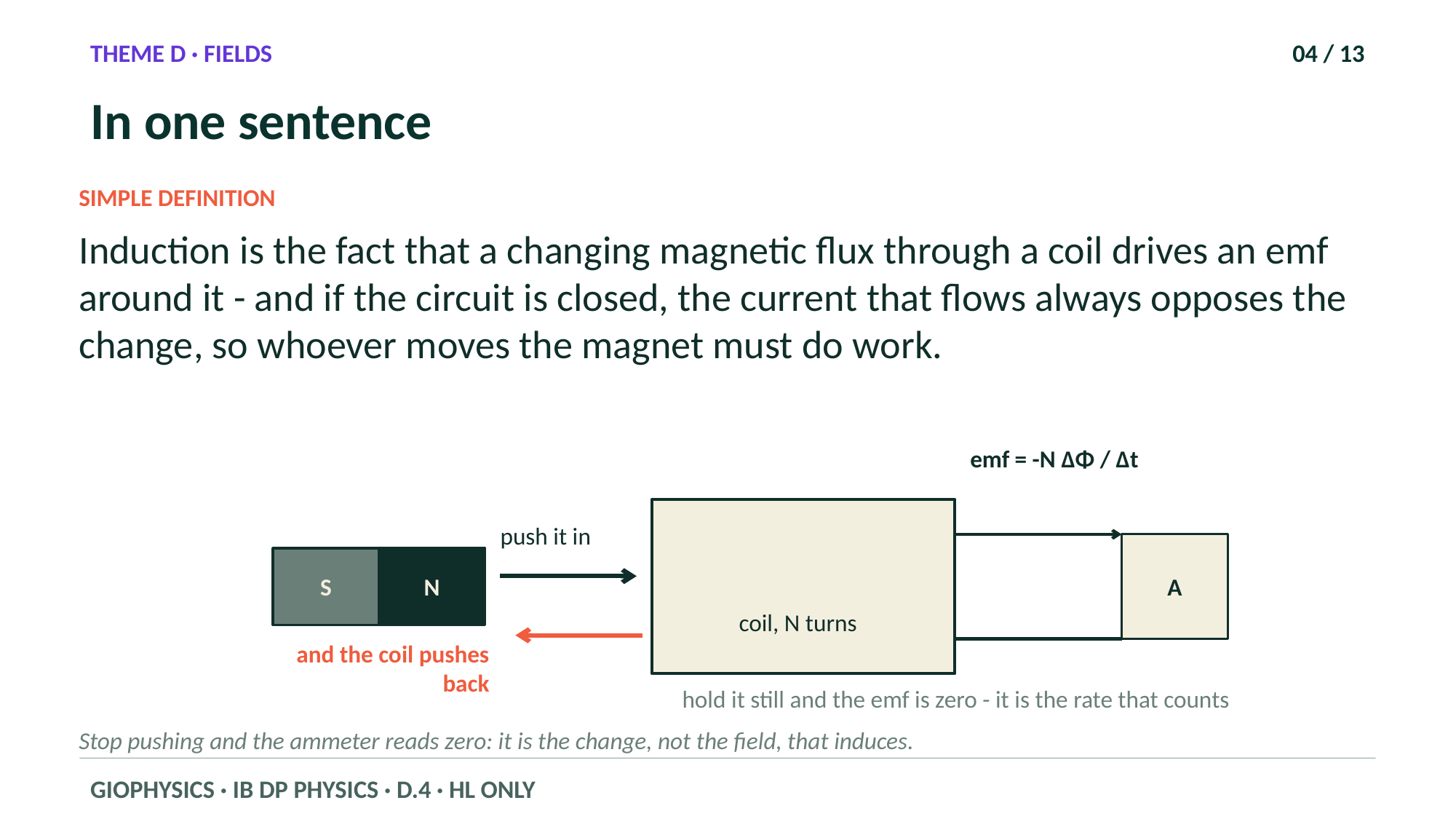

THEME D · FIELDS
04 / 13
In one sentence
SIMPLE DEFINITION
Induction is the fact that a changing magnetic flux through a coil drives an emf around it - and if the circuit is closed, the current that flows always opposes the change, so whoever moves the magnet must do work.
emf = -N ΔΦ / Δt

push it in
A
S
N
coil, N turns
and the coil pushes back
hold it still and the emf is zero - it is the rate that counts
Stop pushing and the ammeter reads zero: it is the change, not the field, that induces.

GIOPHYSICS · IB DP PHYSICS · D.4 · HL ONLY